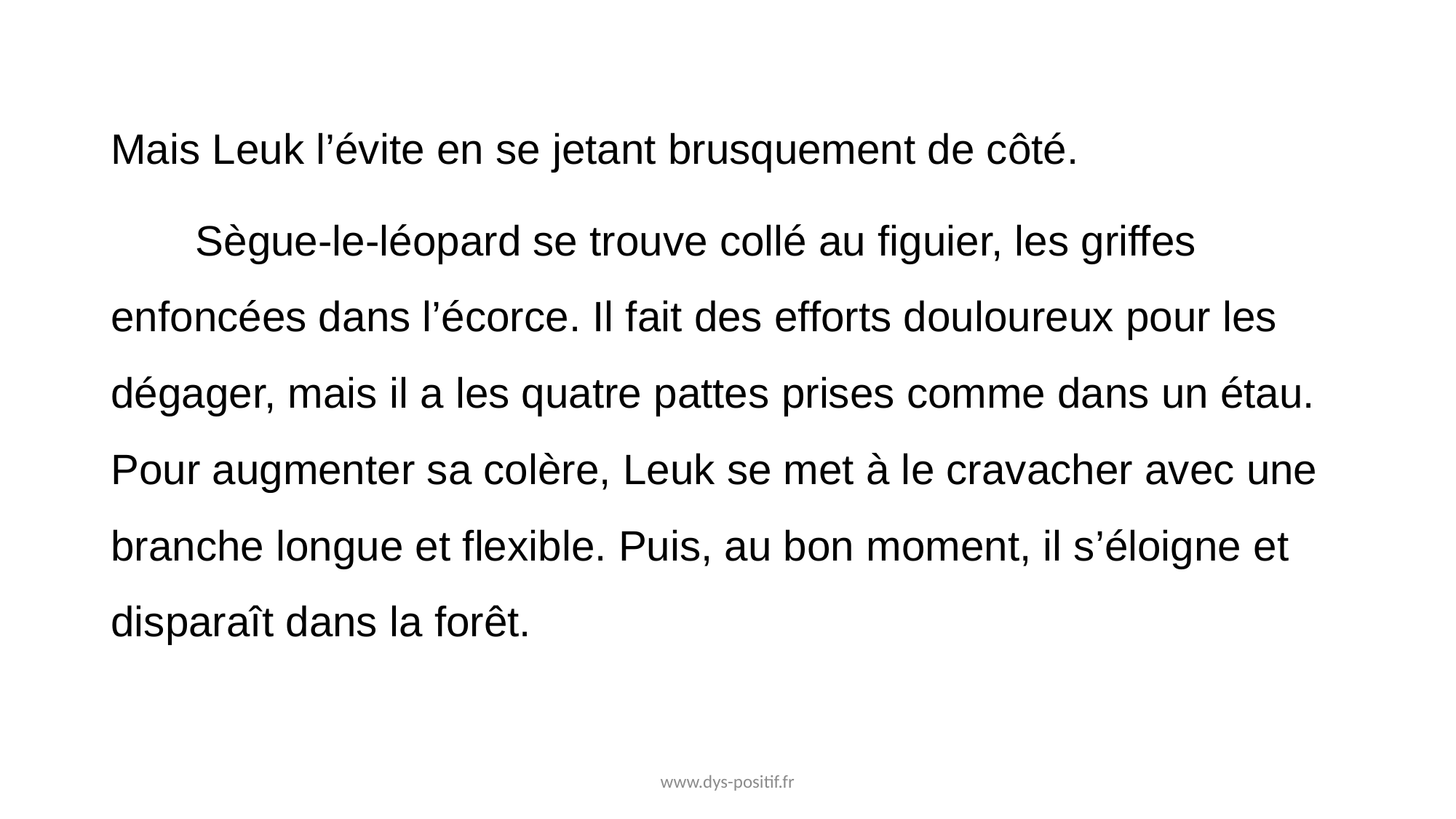

Mais Leuk l’évite en se jetant brusquement de côté.
  Sègue-le-léopard se trouve collé au figuier, les griffes enfoncées dans l’écorce. Il fait des efforts douloureux pour les dégager, mais il a les quatre pattes prises comme dans un étau. Pour augmenter sa colère, Leuk se met à le cravacher avec une branche longue et flexible. Puis, au bon moment, il s’éloigne et disparaît dans la forêt.

www.dys-positif.fr